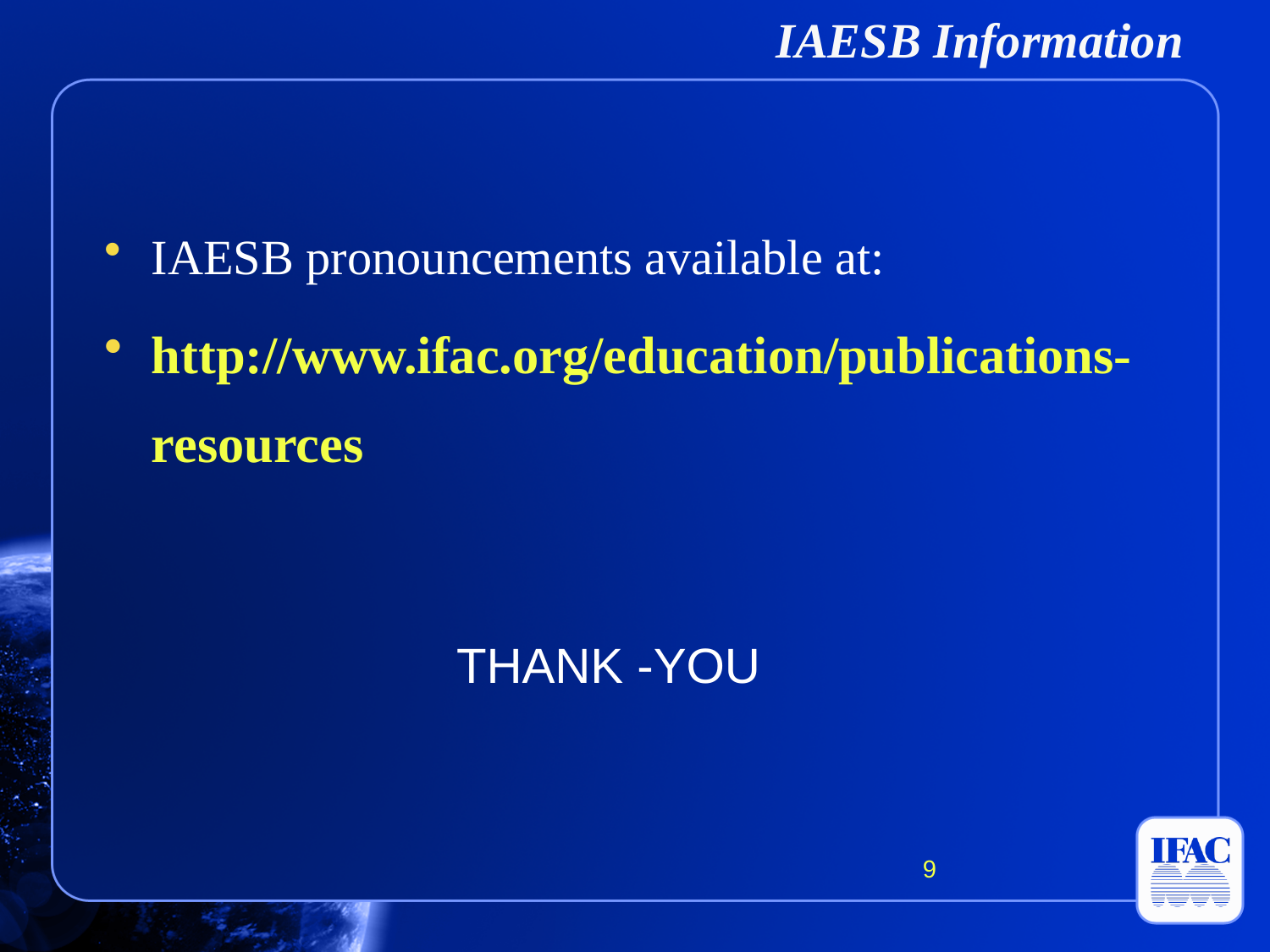

# IAESB Information

IAESB pronouncements available at:
http://www.ifac.org/education/publications-resources

THANK -YOU
9